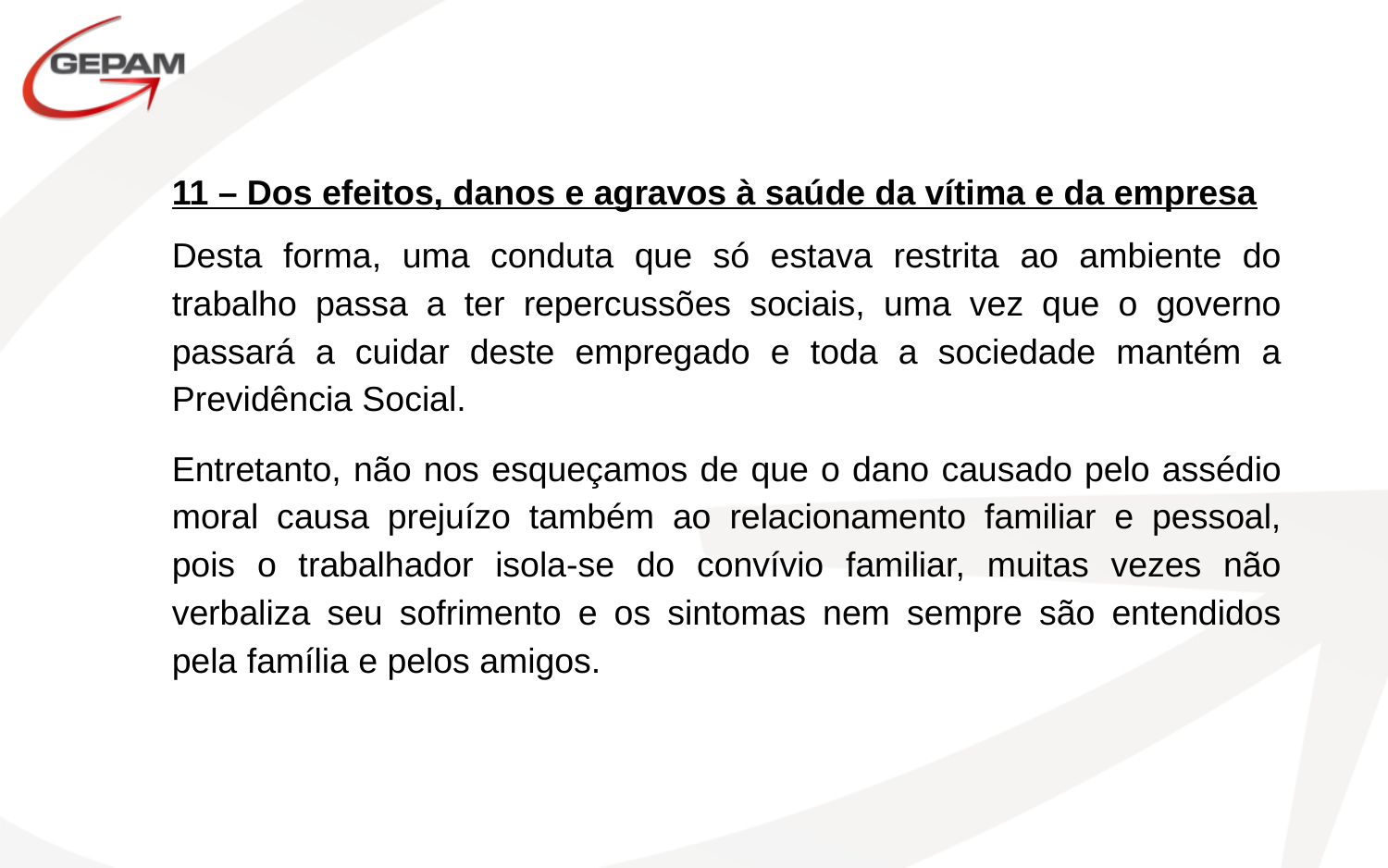

11 – Dos efeitos, danos e agravos à saúde da vítima e da empresa
Desta forma, uma conduta que só estava restrita ao ambiente do trabalho passa a ter repercussões sociais, uma vez que o governo passará a cuidar deste empregado e toda a sociedade mantém a Previdência Social.
Entretanto, não nos esqueçamos de que o dano causado pelo assédio moral causa prejuízo também ao relacionamento familiar e pessoal, pois o trabalhador isola-se do convívio familiar, muitas vezes não verbaliza seu sofrimento e os sintomas nem sempre são entendidos pela família e pelos amigos.